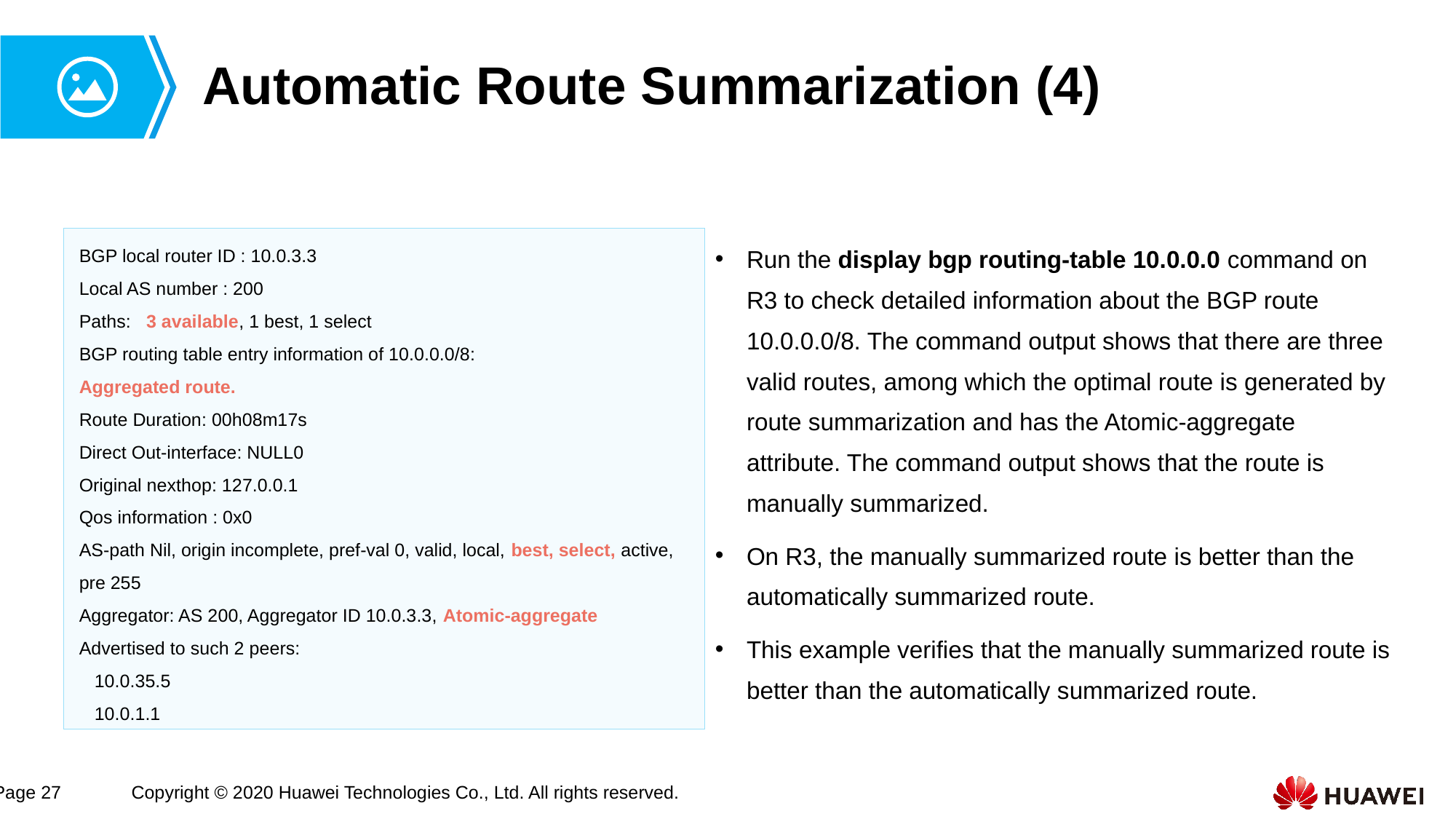

# Automatic Route Summarization (4)
 BGP local router ID : 10.0.3.3
 Local AS number : 200
 Paths:   3 available, 1 best, 1 select
 BGP routing table entry information of 10.0.0.0/8:
 Aggregated route.
 Route Duration: 00h08m17s
 Direct Out-interface: NULL0
 Original nexthop: 127.0.0.1
 Qos information : 0x0
 AS-path Nil, origin incomplete, pref-val 0, valid, local, best, select, active,
 pre 255
 Aggregator: AS 200, Aggregator ID 10.0.3.3, Atomic-aggregate
 Advertised to such 2 peers:
    10.0.35.5
    10.0.1.1
Run the display bgp routing-table 10.0.0.0 command on R3 to check detailed information about the BGP route 10.0.0.0/8. The command output shows that there are three valid routes, among which the optimal route is generated by route summarization and has the Atomic-aggregate attribute. The command output shows that the route is manually summarized.
On R3, the manually summarized route is better than the automatically summarized route.
This example verifies that the manually summarized route is better than the automatically summarized route.